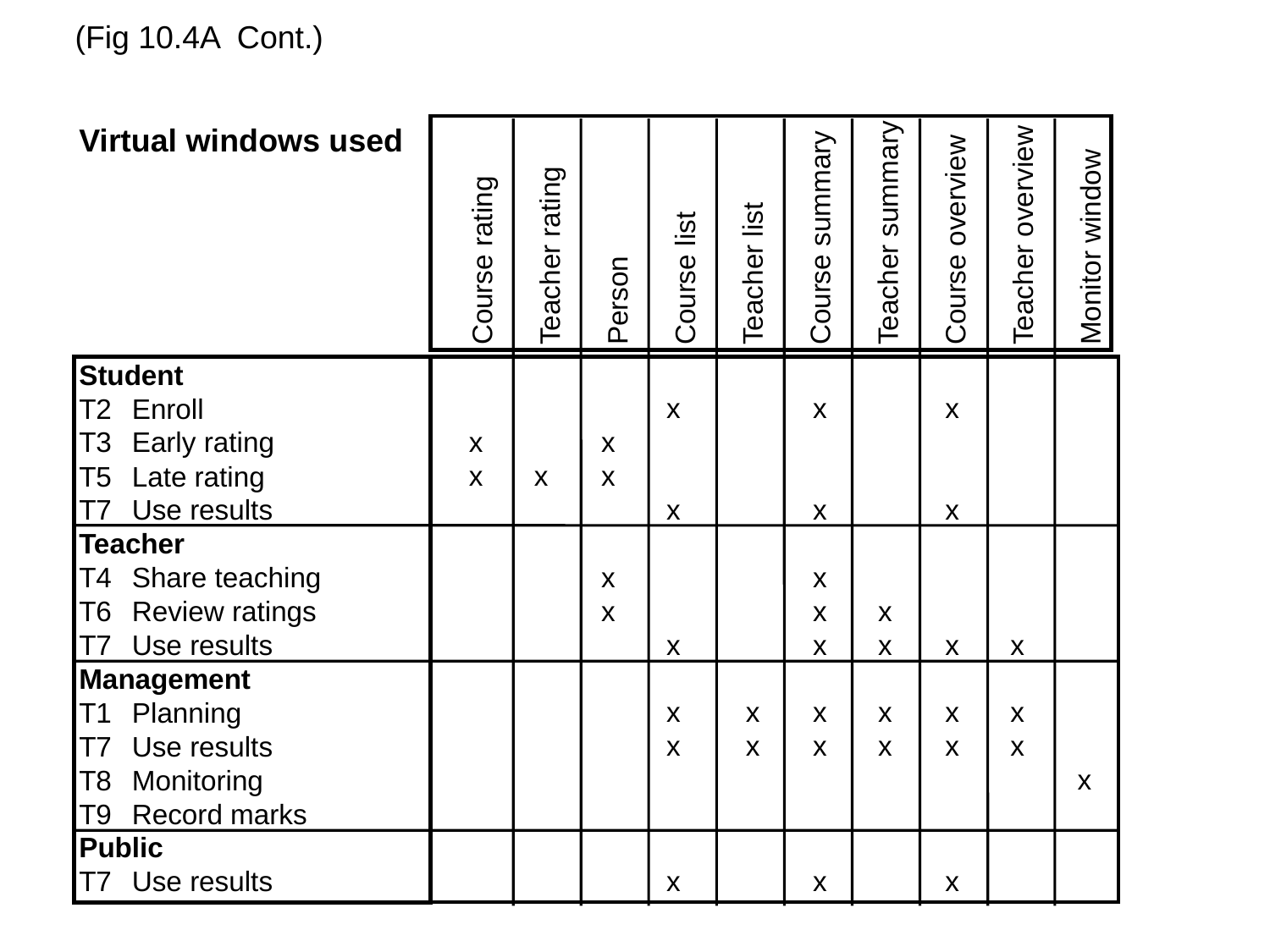

Course rating
Teacher rating
Person
Course list
Teacher list
Course summary
Teacher summary
Course overview
Teacher overview
Monitor window
(Fig 10.4A  Cont.)

Virtual windows used

				x		x		x
	x		x
	x	x	x
				x		x		x

			x			x
			x			x	x
				x		x	x	x	x

				x	x	x	x	x	x
				x	x	x	x	x	x
										x

				x		x		x
Student
T2	Enroll
T3	Early rating
T5	Late rating
T7	Use results
Teacher
T4	Share teaching
T6	Review ratings
T7	Use results
Management
T1	Planning
T7	Use results
T8	Monitoring
T9	Record marks
Public
T7	Use results